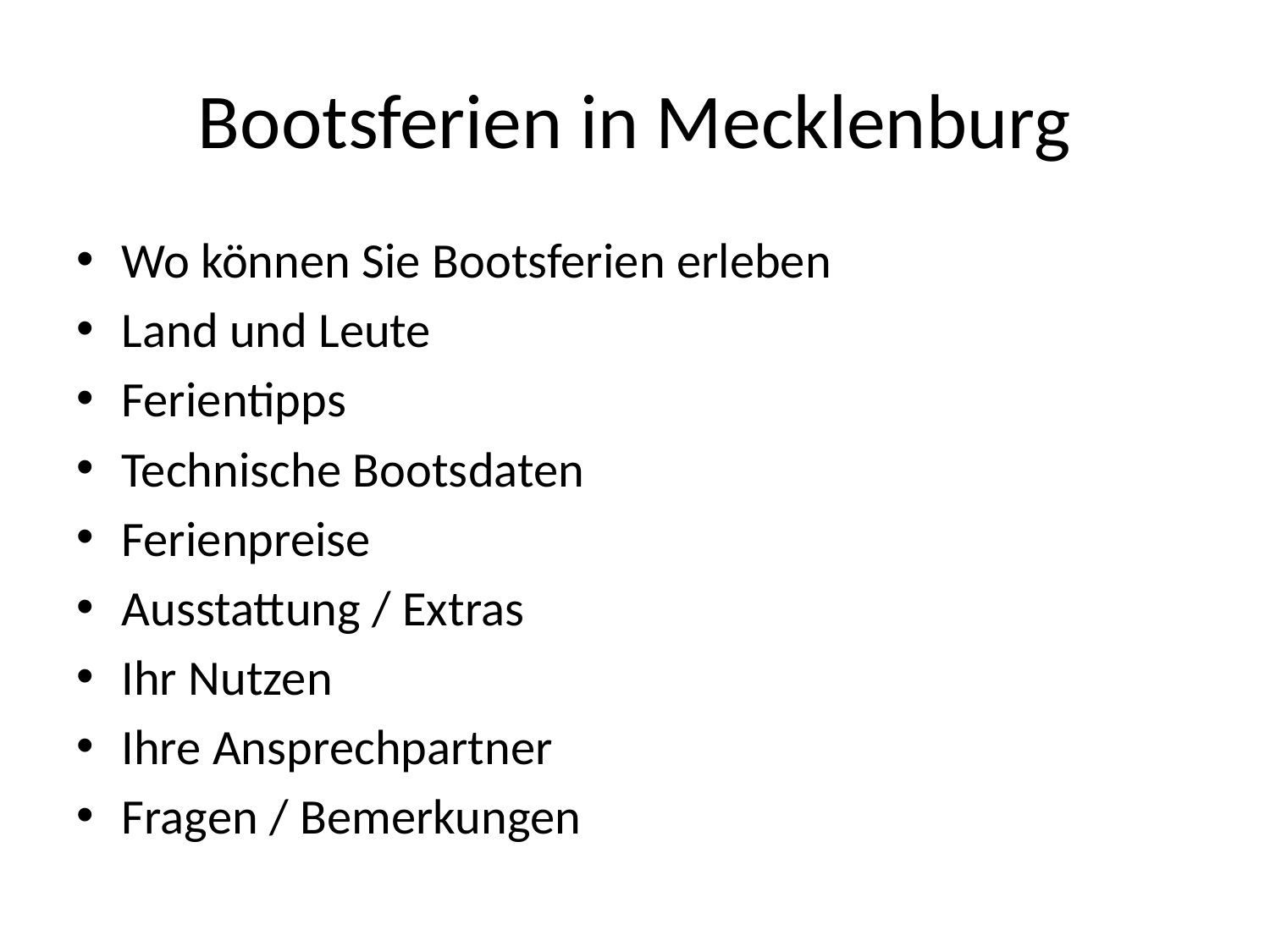

# Bootsferien in Mecklenburg
Wo können Sie Bootsferien erleben
Land und Leute
Ferientipps
Technische Bootsdaten
Ferienpreise
Ausstattung / Extras
Ihr Nutzen
Ihre Ansprechpartner
Fragen / Bemerkungen